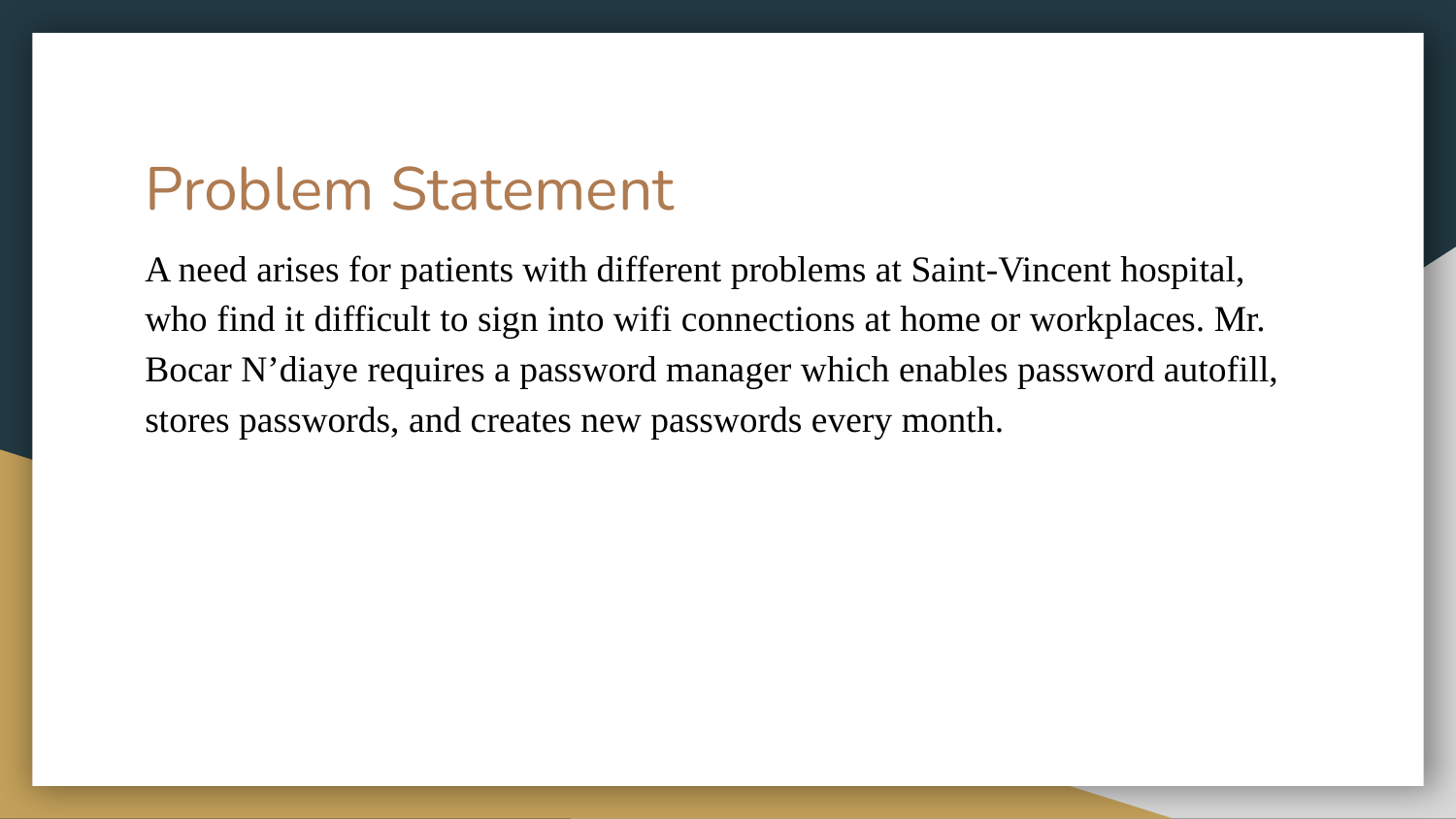

# Problem Statement
A need arises for patients with different problems at Saint-Vincent hospital, who find it difficult to sign into wifi connections at home or workplaces. Mr. Bocar N’diaye requires a password manager which enables password autofill, stores passwords, and creates new passwords every month.